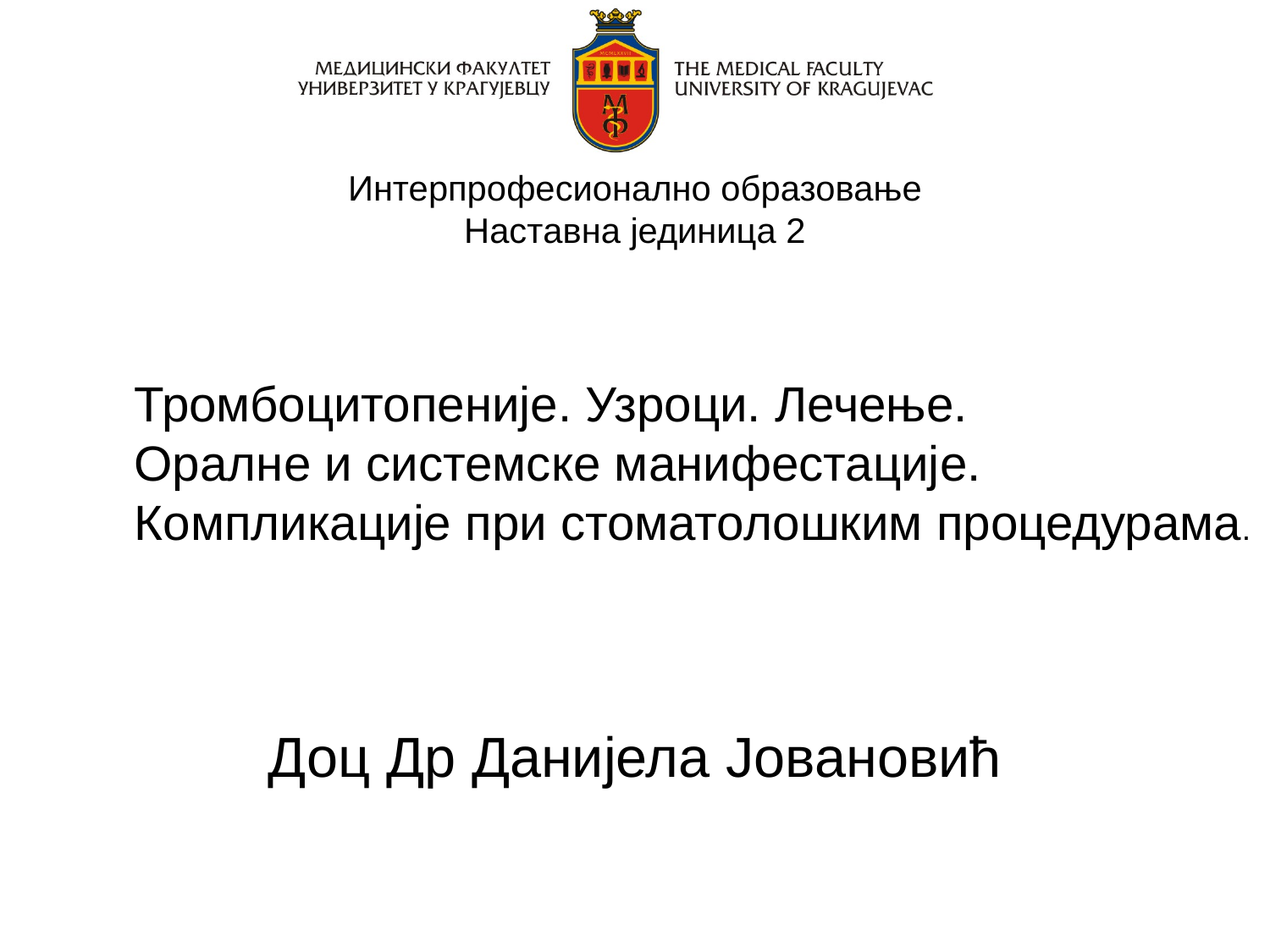

# Интерпрофесионално образовање Наставна јединица 2
Тромбоцитопеније. Узроци. Лечење.
Оралне и системске манифестације.
Компликације при стоматолошким процедурама.

Доц Др Данијела Јовановић